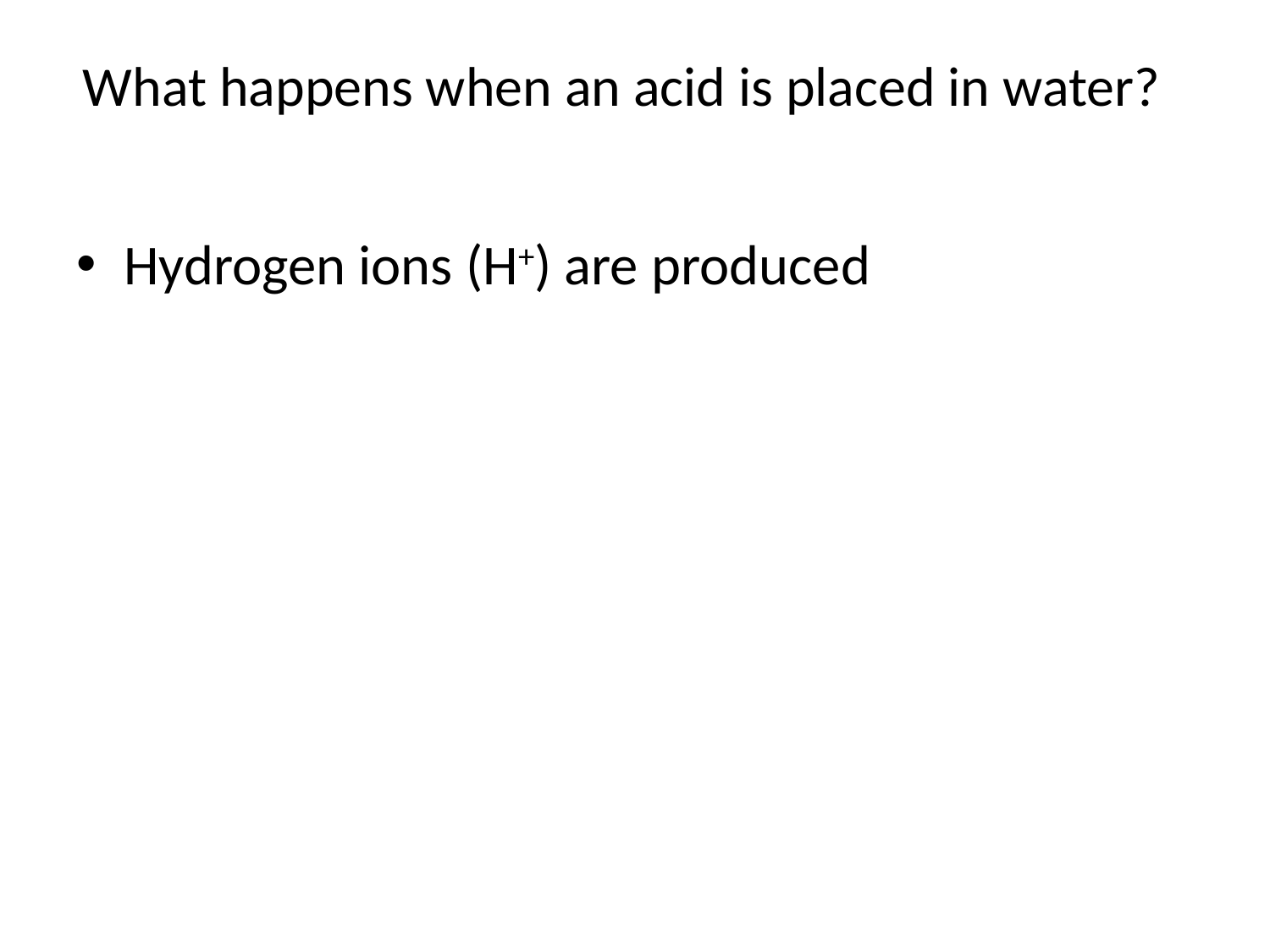

# What happens when an acid is placed in water?
Hydrogen ions (H+) are produced